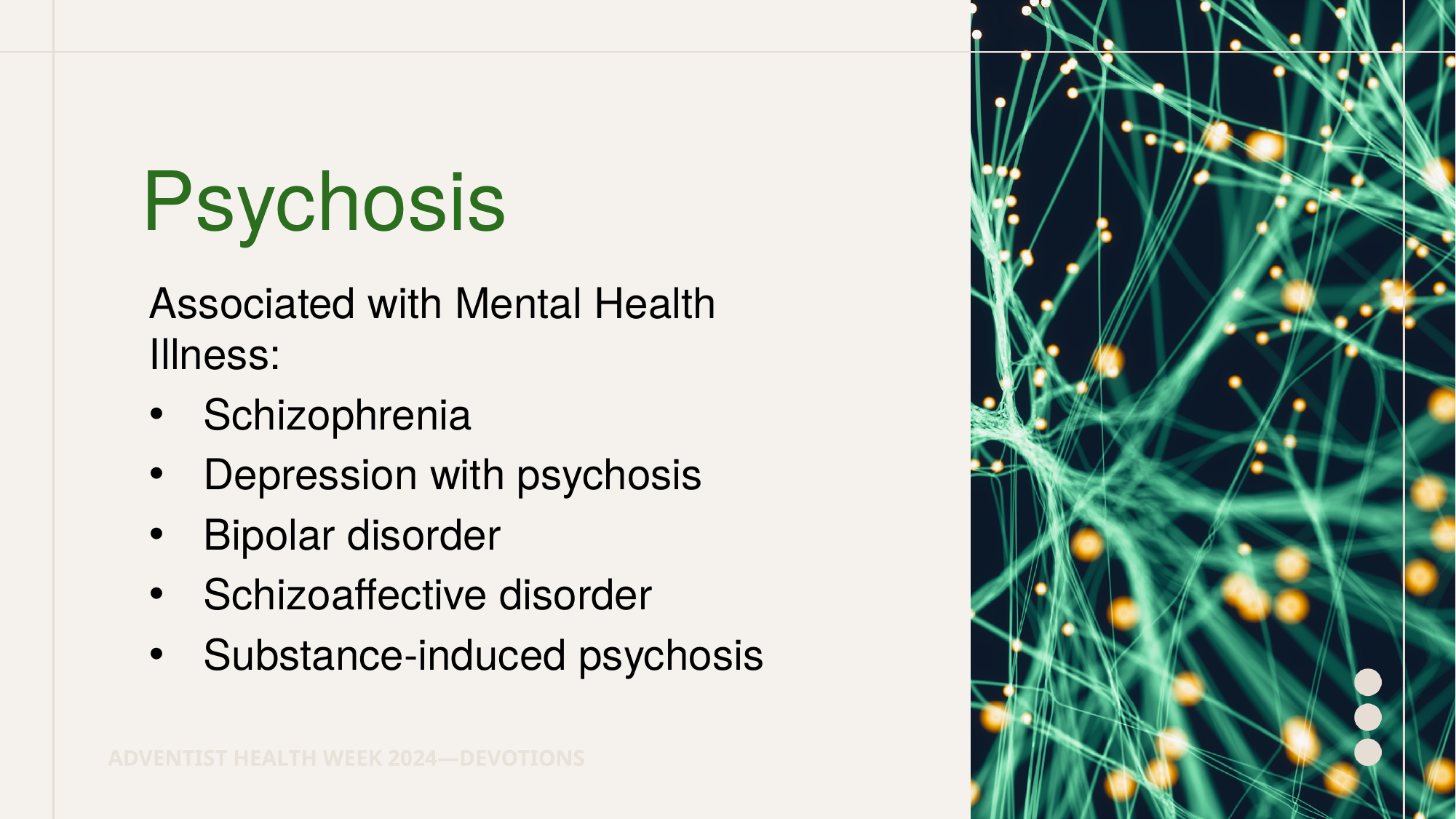

Psychosis
Associated with Mental Health Illness:
Schizophrenia
Depression with psychosis
Bipolar disorder
Schizoaffective disorder
Substance-induced psychosis